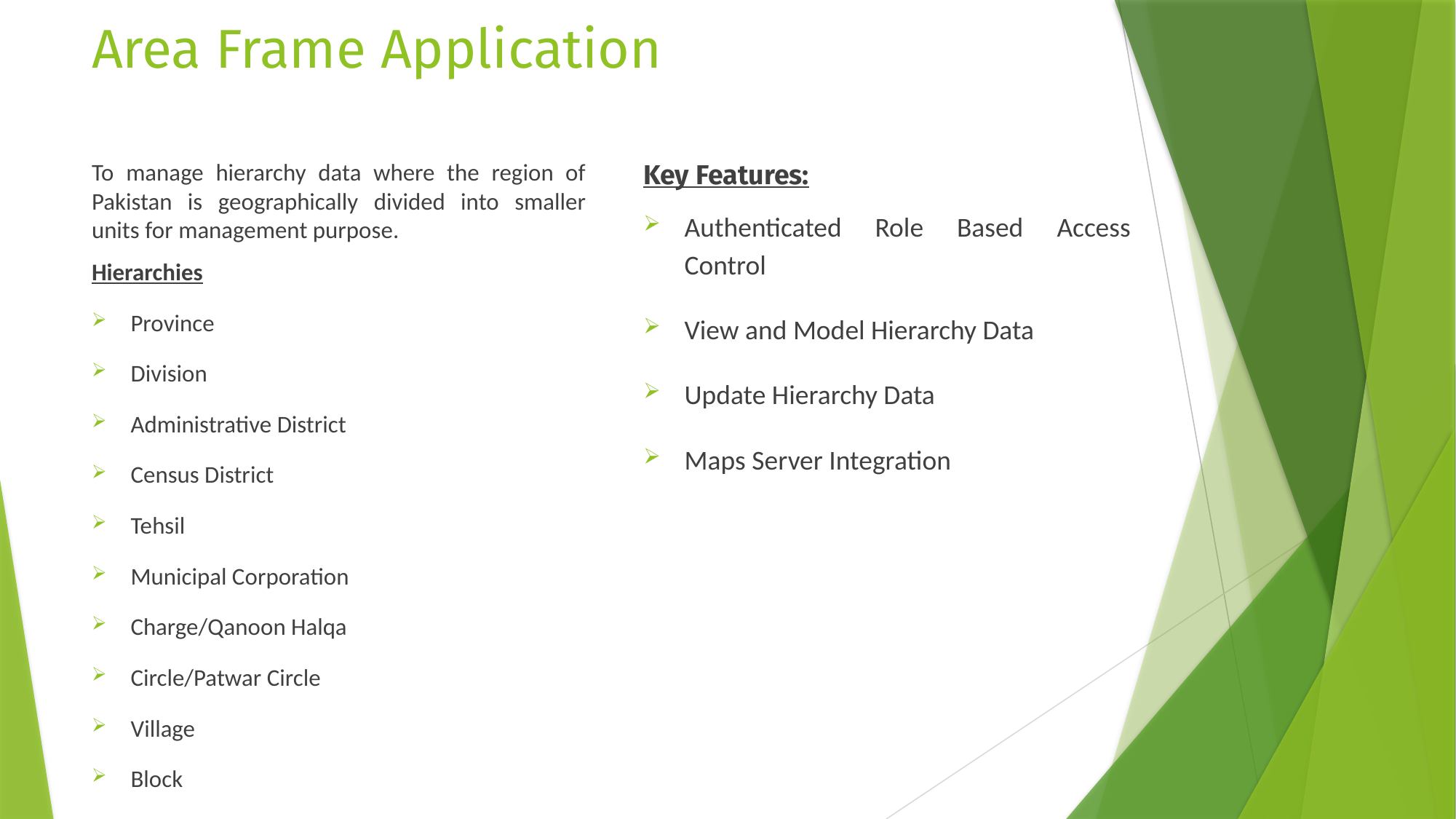

# Area Frame Application
To manage hierarchy data where the region of Pakistan is geographically divided into smaller units for management purpose.
Hierarchies
Province
Division
Administrative District
Census District
Tehsil
Municipal Corporation
Charge/Qanoon Halqa
Circle/Patwar Circle
Village
Block

Key Features:
Authenticated Role Based Access Control
View and Model Hierarchy Data
Update Hierarchy Data
Maps Server Integration